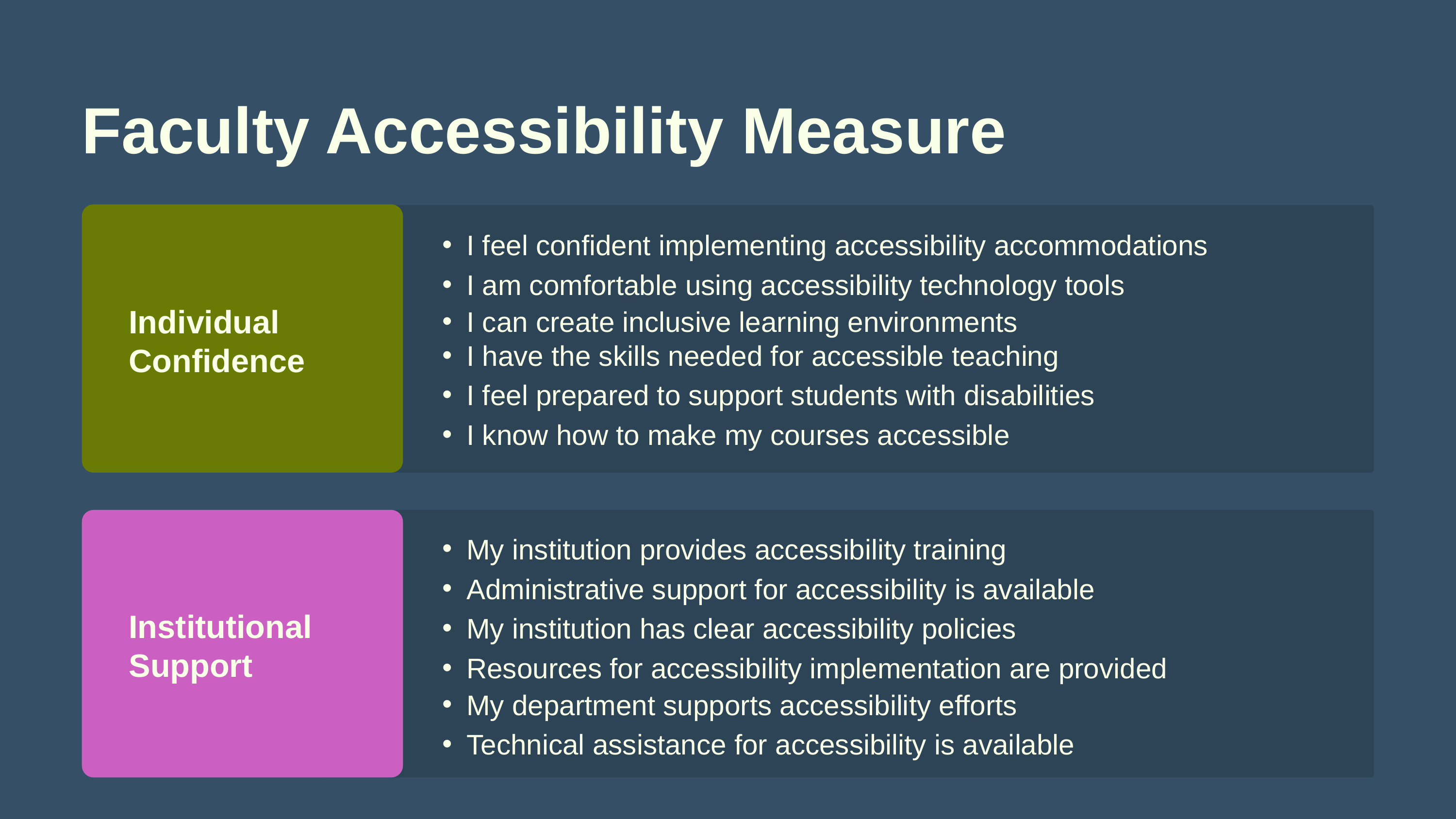

Faculty Accessibility Measure

I feel confident implementing accessibility accommodations
I am comfortable using accessibility technology tools
I can create inclusive learning environments
I have the skills needed for accessible teaching
I feel prepared to support students with disabilities
I know how to make my courses accessible
Individual Confidence

My institution provides accessibility training
Administrative support for accessibility is available
My institution has clear accessibility policies
Resources for accessibility implementation are provided
My department supports accessibility efforts
Technical assistance for accessibility is available
Institutional Support